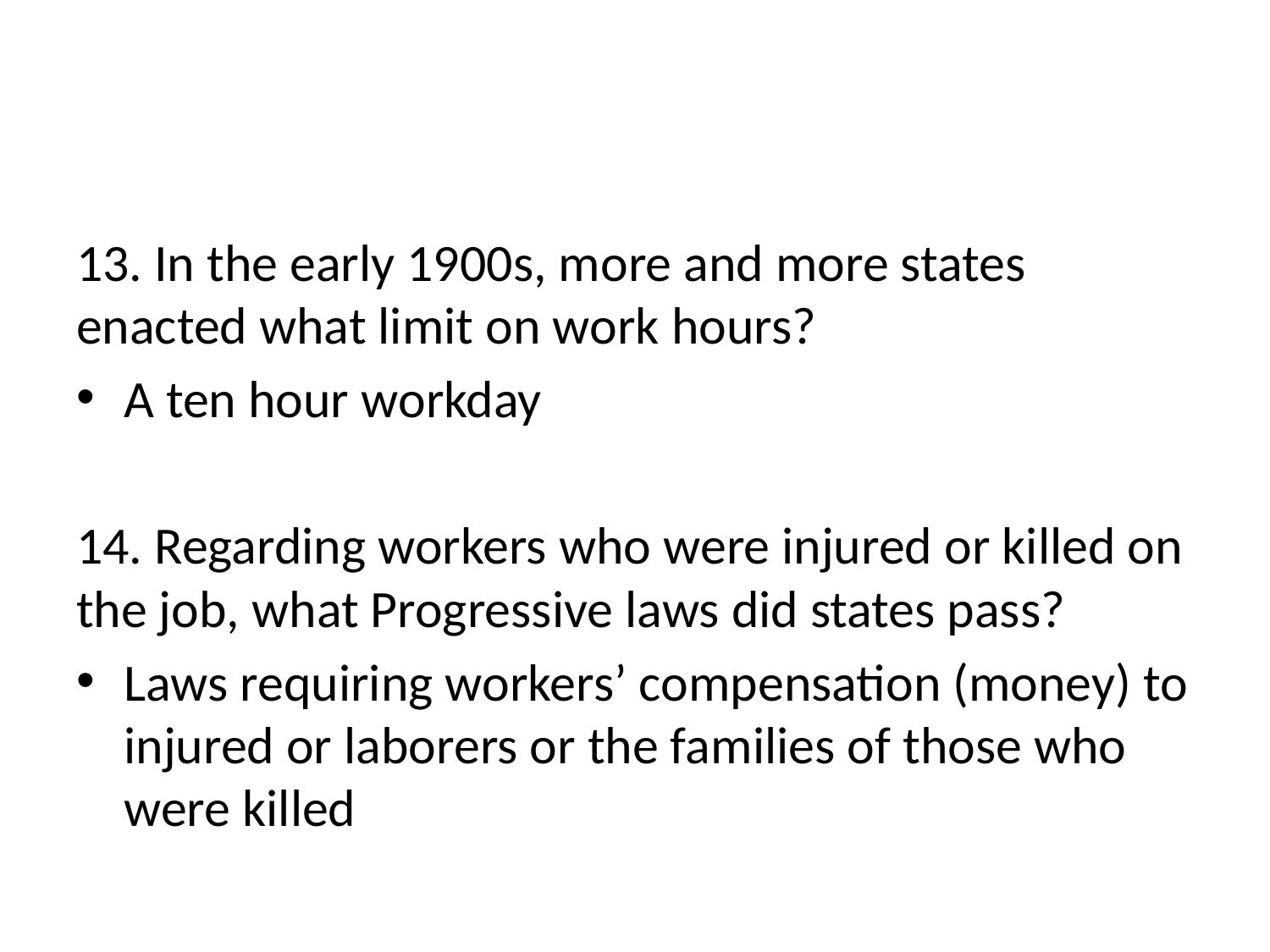

#
13. In the early 1900s, more and more states enacted what limit on work hours?
A ten hour workday

14. Regarding workers who were injured or killed on the job, what Progressive laws did states pass?
Laws requiring workers’ compensation (money) to injured or laborers or the families of those who were killed